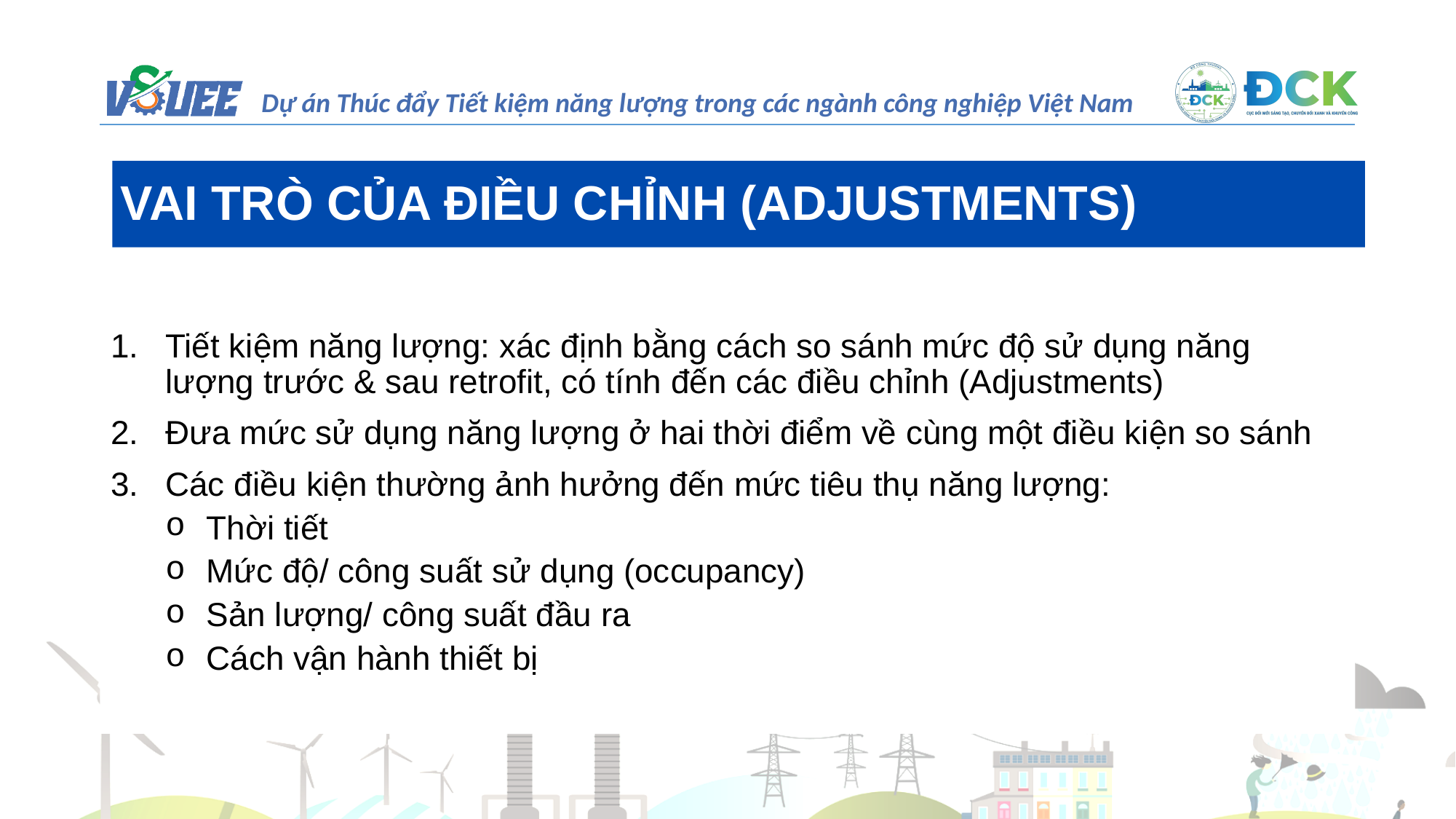

VAI TRÒ CỦA ĐIỀU CHỈNH (ADJUSTMENTS)
Tiết kiệm năng lượng: xác định bằng cách so sánh mức độ sử dụng năng lượng trước & sau retrofit, có tính đến các điều chỉnh (Adjustments)
Đưa mức sử dụng năng lượng ở hai thời điểm về cùng một điều kiện so sánh
Các điều kiện thường ảnh hưởng đến mức tiêu thụ năng lượng:
Thời tiết
Mức độ/ công suất sử dụng (occupancy)
Sản lượng/ công suất đầu ra
Cách vận hành thiết bị